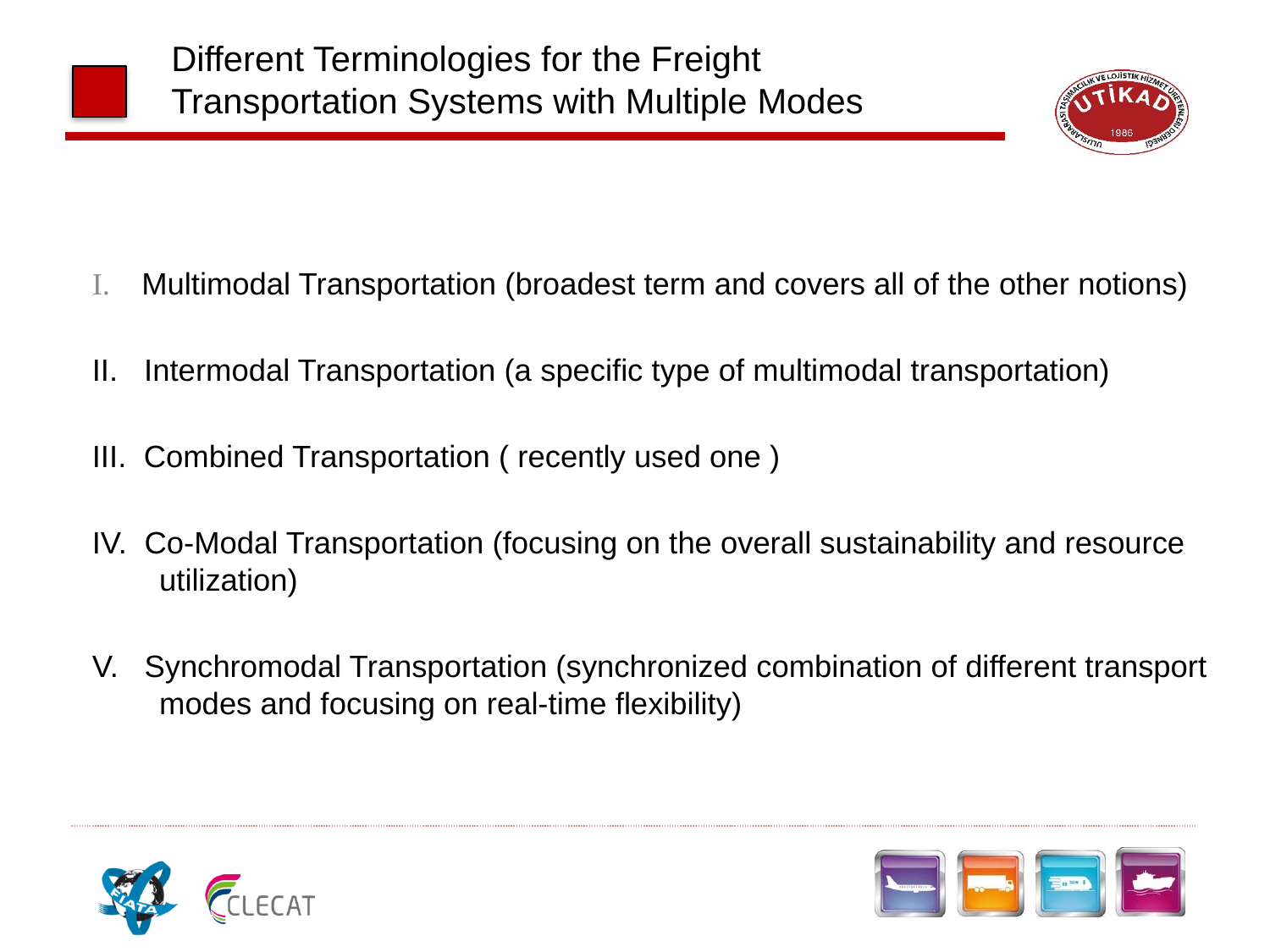

Different Terminologies for the Freight
Transportation Systems with Multiple Modes
I.    Multimodal Transportation (broadest term and covers all of the other notions)

II.   Intermodal Transportation (a specific type of multimodal transportation)

III.  Combined Transportation ( recently used one )

IV.  Co-Modal Transportation (focusing on the overall sustainability and resource utilization)

V.   Synchromodal Transportation (synchronized combination of different transport modes and focusing on real-time flexibility)